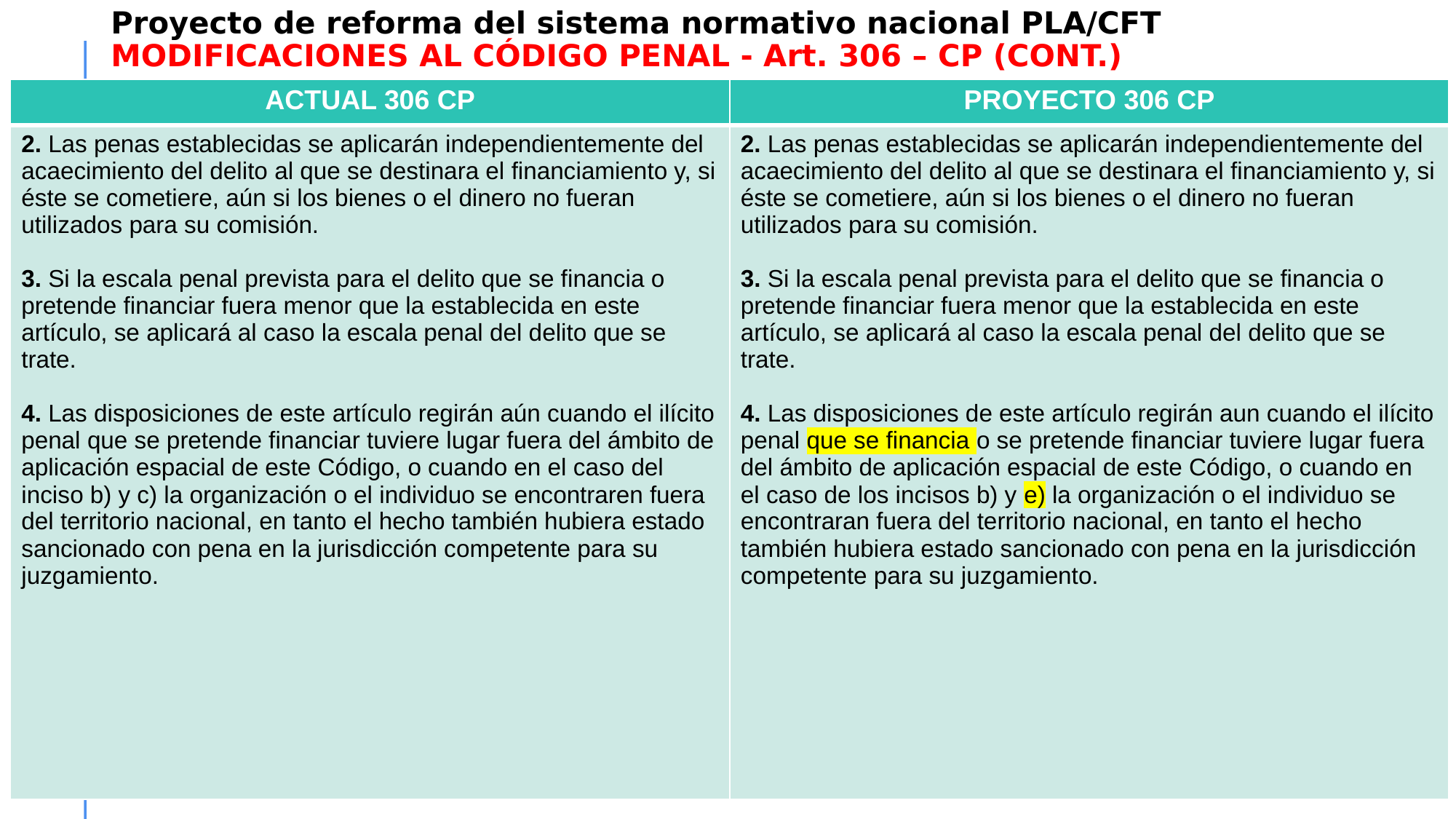

# Proyecto de reforma del sistema normativo nacional PLA/CFT MODIFICACIONES AL CÓDIGO PENAL - Art. 306 – CP (CONT.)
| ACTUAL 306 CP | PROYECTO 306 CP |
| --- | --- |
| 2. Las penas establecidas se aplicarán independientemente del acaecimiento del delito al que se destinara el financiamiento y, si éste se cometiere, aún si los bienes o el dinero no fueran utilizados para su comisión. 3. Si la escala penal prevista para el delito que se financia o pretende financiar fuera menor que la establecida en este artículo, se aplicará al caso la escala penal del delito que se trate. 4. Las disposiciones de este artículo regirán aún cuando el ilícito penal que se pretende financiar tuviere lugar fuera del ámbito de aplicación espacial de este Código, o cuando en el caso del inciso b) y c) la organización o el individuo se encontraren fuera del territorio nacional, en tanto el hecho también hubiera estado sancionado con pena en la jurisdicción competente para su juzgamiento. | 2. Las penas establecidas se aplicarán independientemente del acaecimiento del delito al que se destinara el financiamiento y, si éste se cometiere, aún si los bienes o el dinero no fueran utilizados para su comisión. 3. Si la escala penal prevista para el delito que se financia o pretende financiar fuera menor que la establecida en este artículo, se aplicará al caso la escala penal del delito que se trate. 4. Las disposiciones de este artículo regirán aun cuando el ilícito penal que se financia o se pretende financiar tuviere lugar fuera del ámbito de aplicación espacial de este Código, o cuando en el caso de los incisos b) y e) la organización o el individuo se encontraran fuera del territorio nacional, en tanto el hecho también hubiera estado sancionado con pena en la jurisdicción competente para su juzgamiento. |